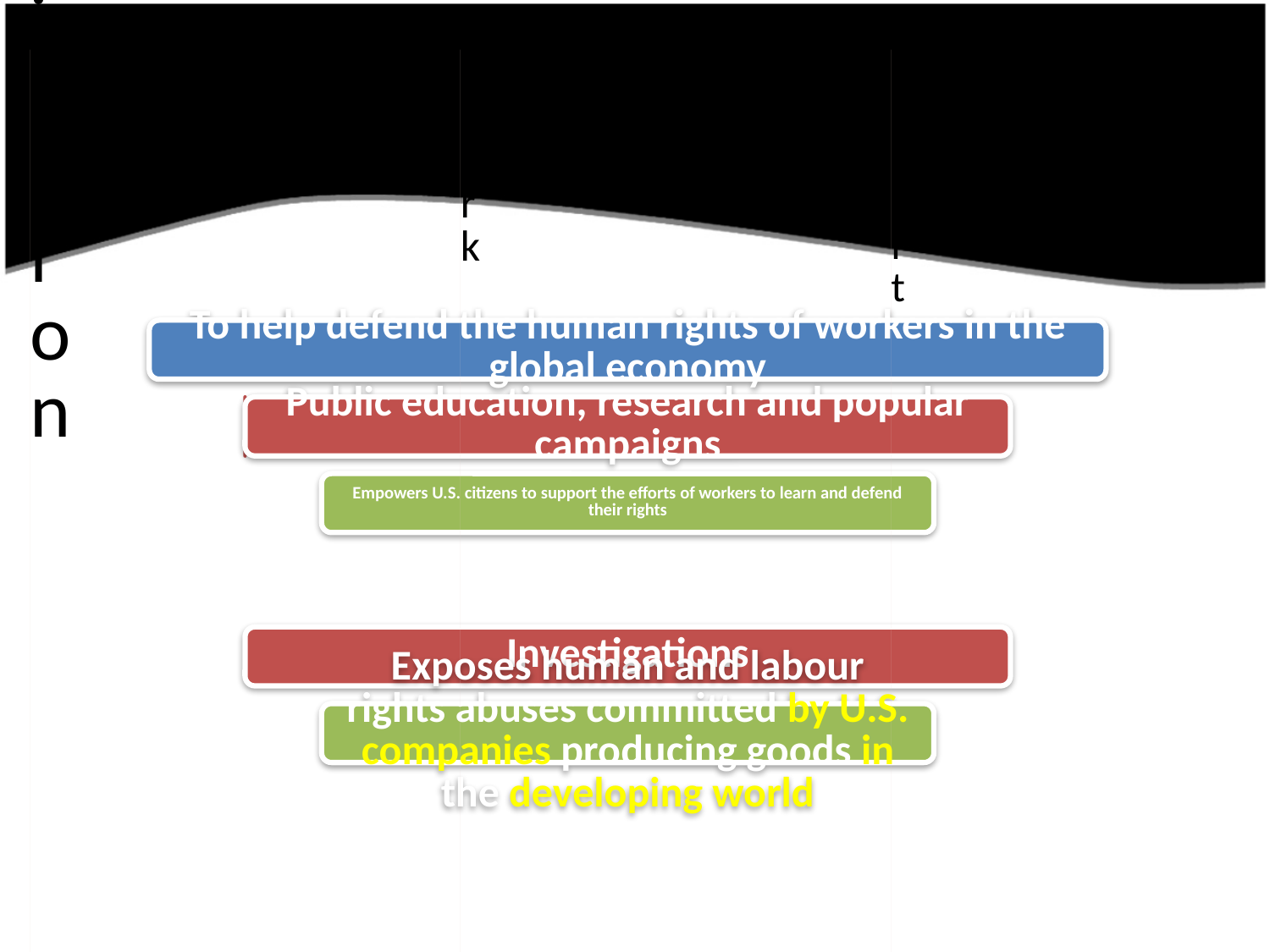

Public education, research and popular campaigns
Empowers U.S. citizens to support the efforts of workers to learn and defend their rights
Investigations
Exposes human and labour rights abuses committed by U.S. companies producing goods in the developing world
Work
To help defend the human rights of workers in the global economy